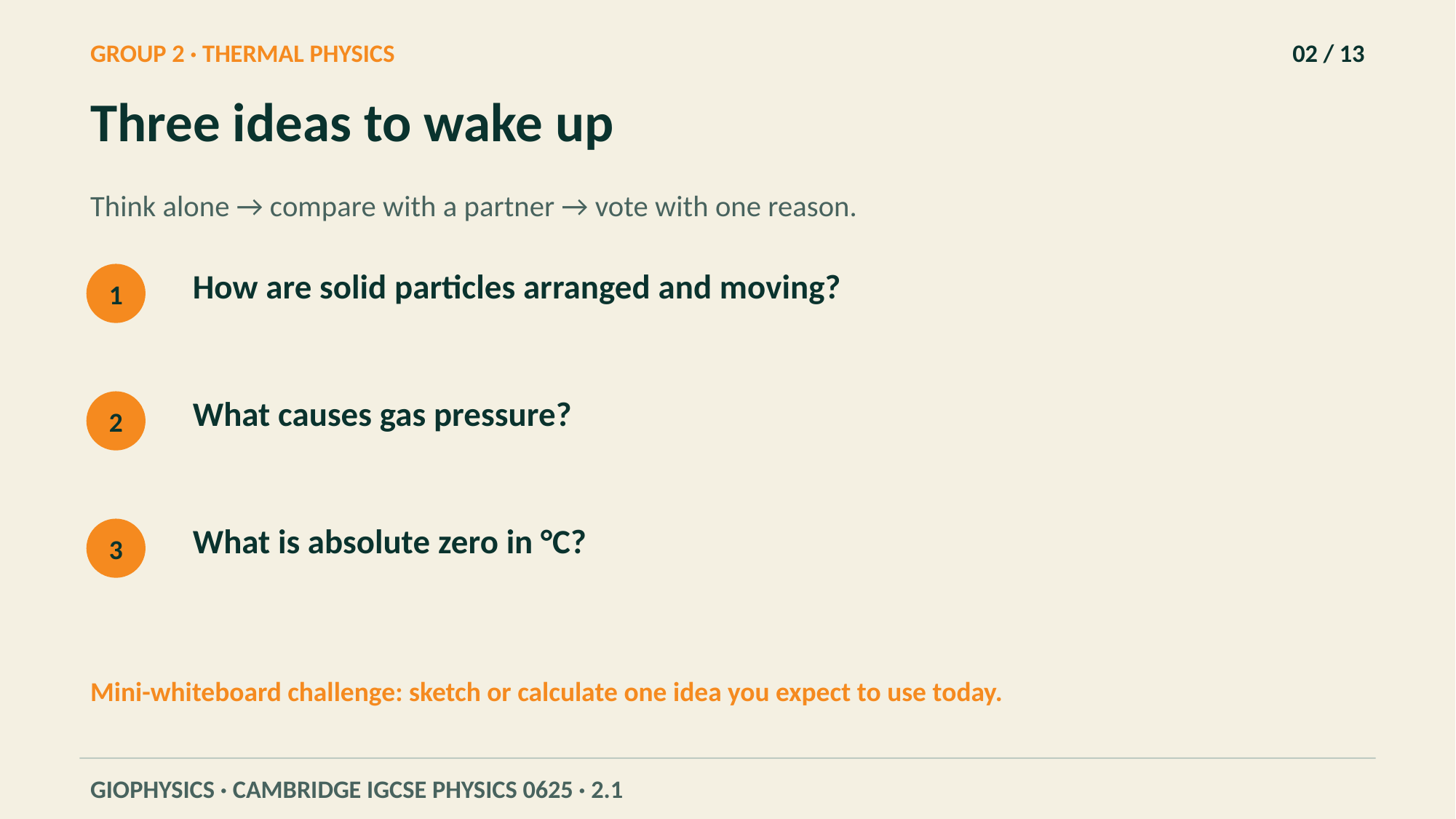

GROUP 2 · THERMAL PHYSICS
02 / 13
Three ideas to wake up
Think alone → compare with a partner → vote with one reason.
How are solid particles arranged and moving?

1
What causes gas pressure?

2
What is absolute zero in °C?

3
Mini-whiteboard challenge: sketch or calculate one idea you expect to use today.

GIOPHYSICS · CAMBRIDGE IGCSE PHYSICS 0625 · 2.1